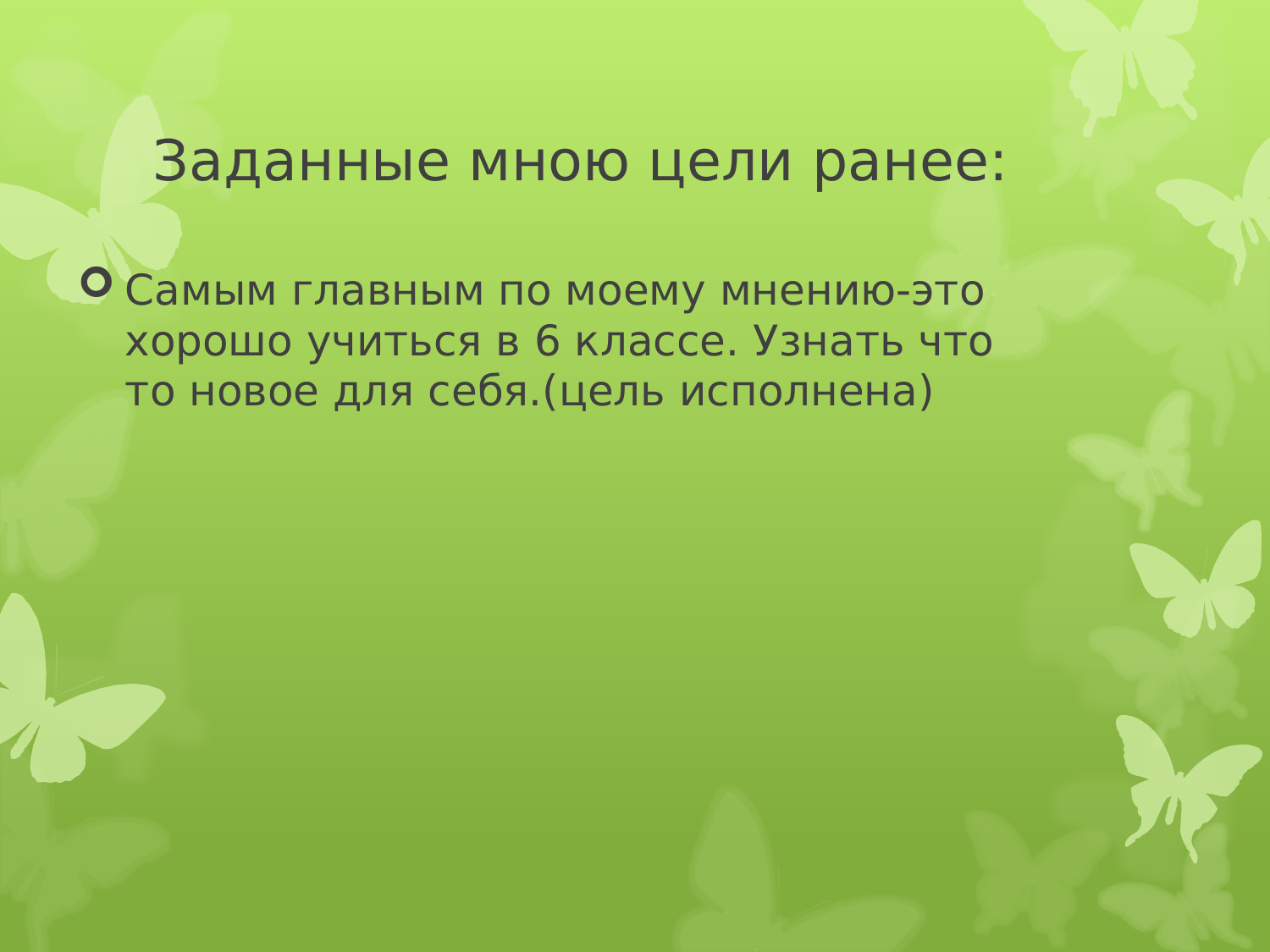

# Заданные мною цели ранее:
Самым главным по моему мнению-это хорошо учиться в 6 классе. Узнать что то новое для себя.(цель исполнена)